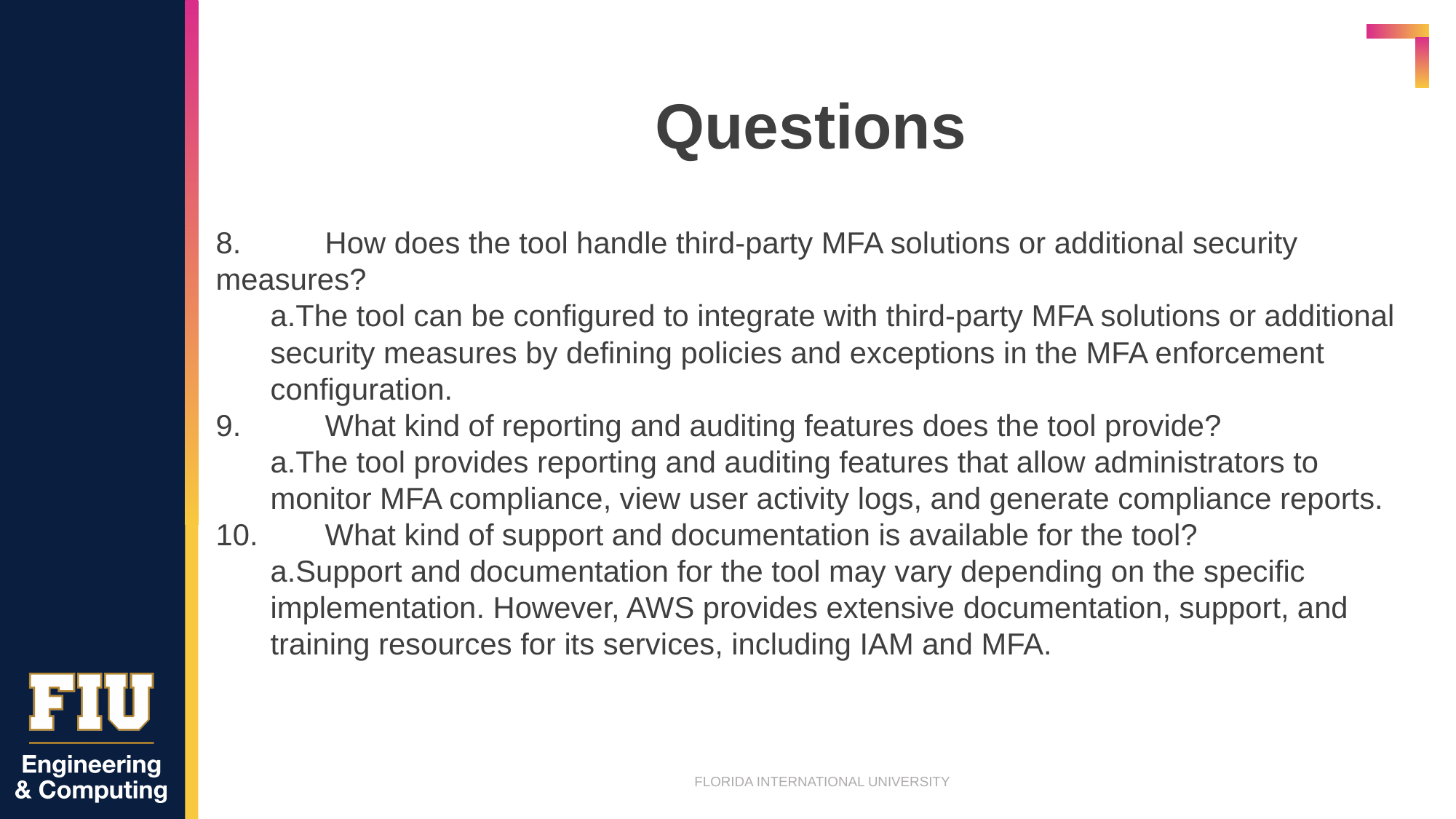

# Questions
8.	How does the tool handle third-party MFA solutions or additional security measures?
a.The tool can be configured to integrate with third-party MFA solutions or additional security measures by defining policies and exceptions in the MFA enforcement configuration.
9.	What kind of reporting and auditing features does the tool provide?
a.The tool provides reporting and auditing features that allow administrators to monitor MFA compliance, view user activity logs, and generate compliance reports.
10.	What kind of support and documentation is available for the tool?
a.Support and documentation for the tool may vary depending on the specific implementation. However, AWS provides extensive documentation, support, and training resources for its services, including IAM and MFA.